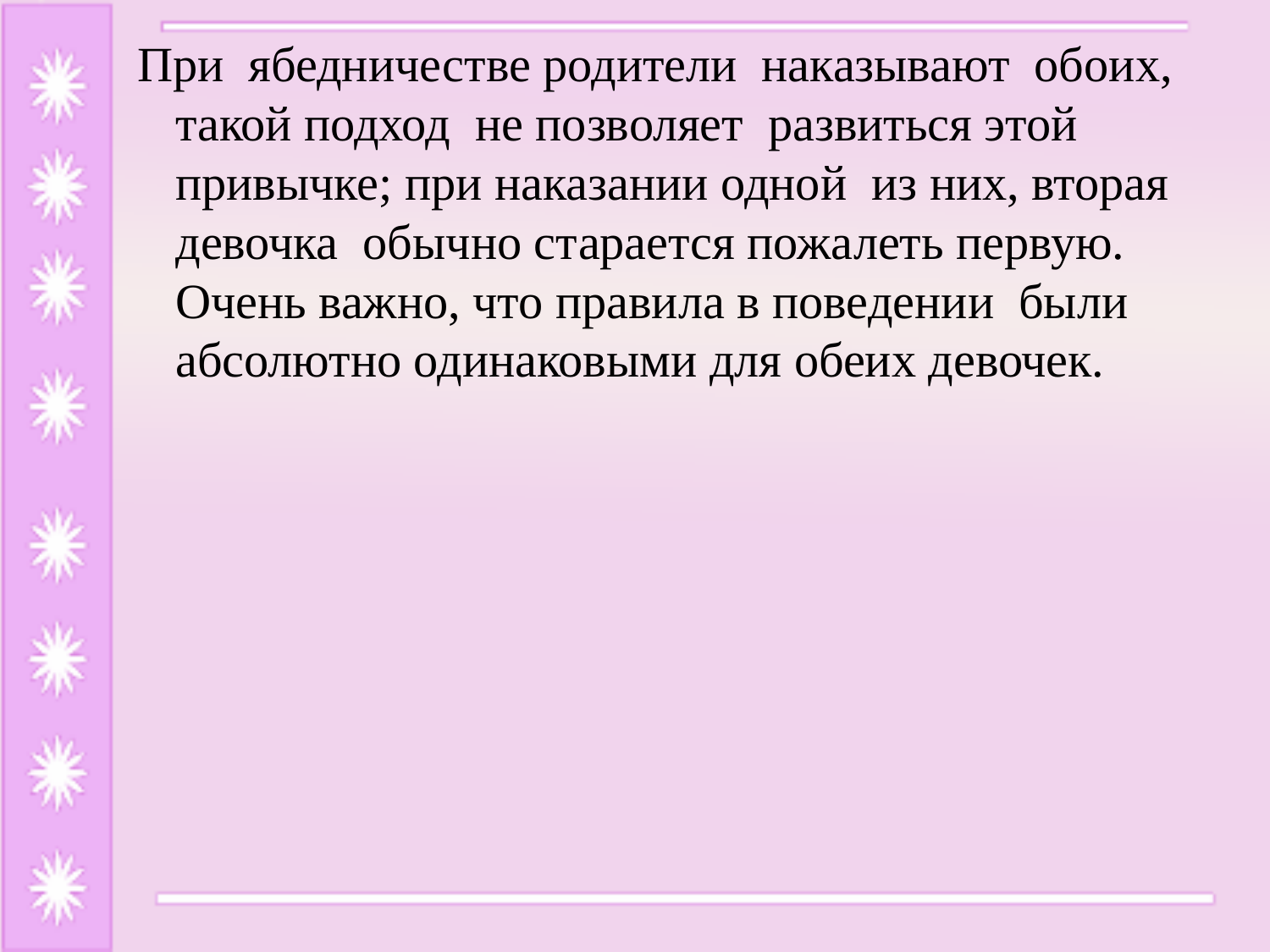

#
При  ябедничестве родители  наказывают  обоих, такой подход  не позволяет  развиться этой привычке; при наказании одной  из них, вторая девочка  обычно старается пожалеть первую.  Очень важно, что правила в поведении  были абсолютно одинаковыми для обеих девочек.